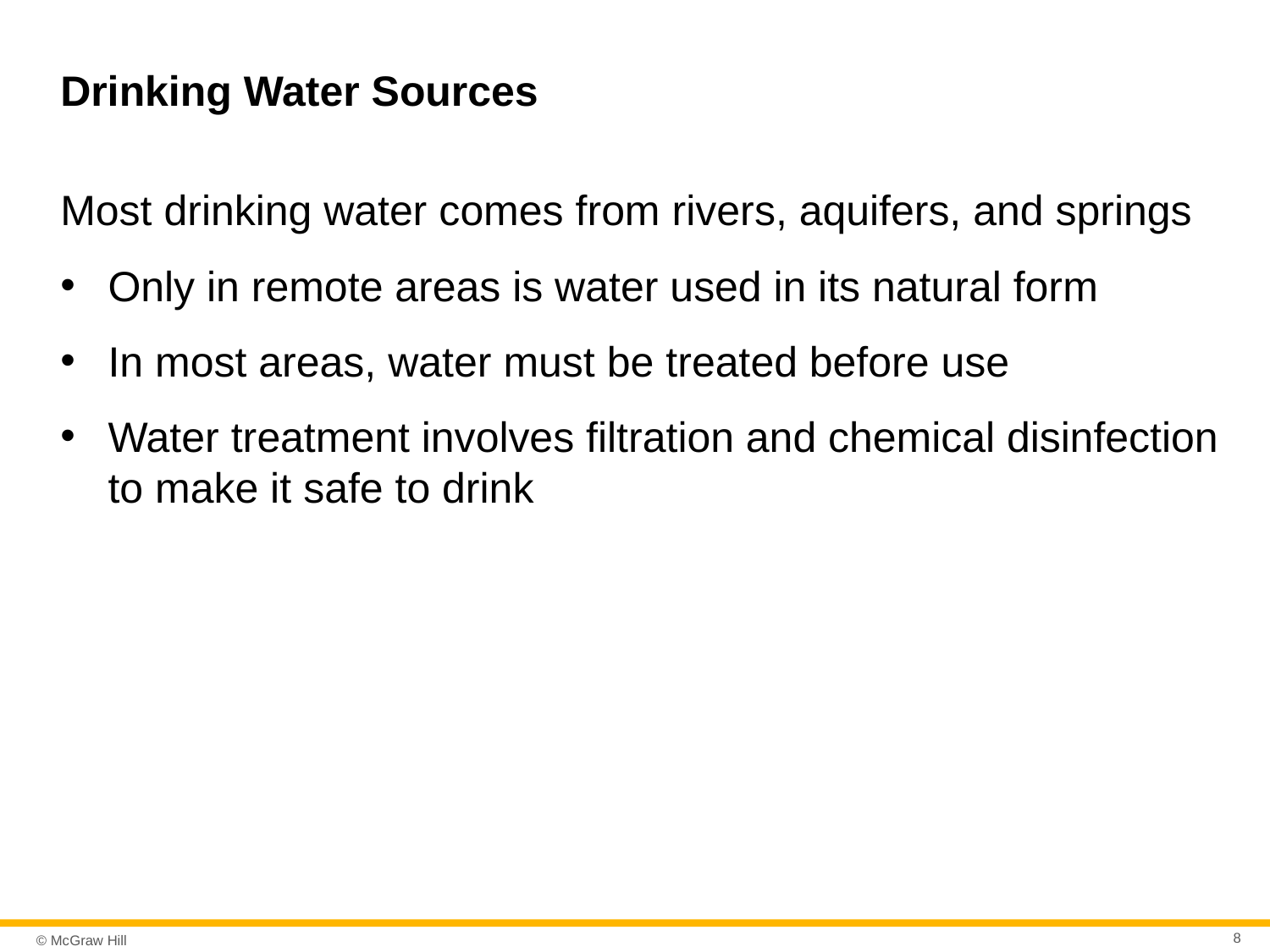

# Drinking Water Sources
Most drinking water comes from rivers, aquifers, and springs
Only in remote areas is water used in its natural form
In most areas, water must be treated before use
Water treatment involves filtration and chemical disinfection to make it safe to drink